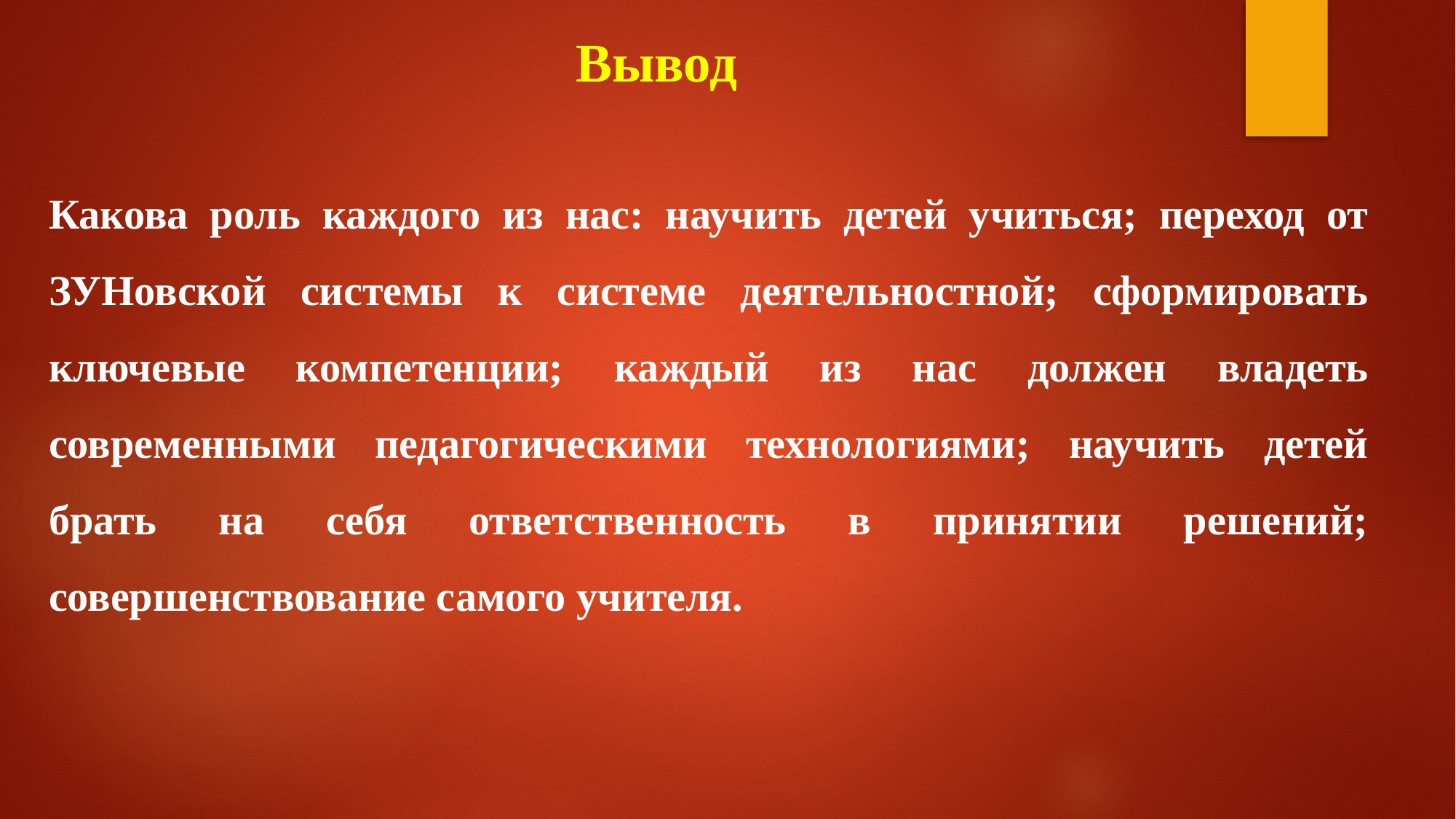

# Вывод
Какова роль каждого из нас: научить детей учиться; переход от ЗУНовской системы к системе деятельностной; сформировать ключевые компетенции; каждый из нас должен владеть современными педагогическими технологиями; научить детей брать на себя ответственность в принятии решений; совершенствование самого учителя.